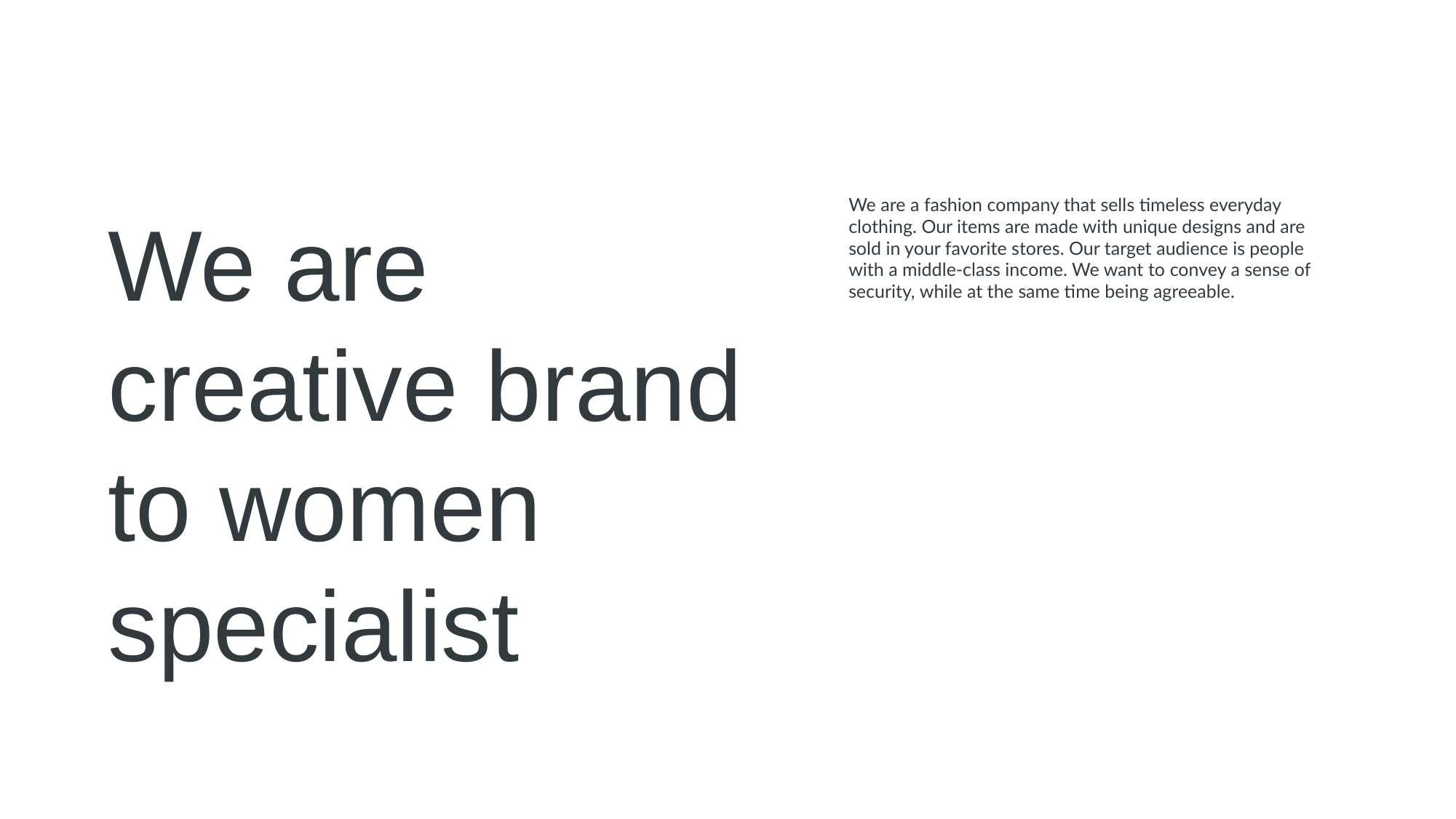

We are a fashion company that sells timeless everyday clothing. Our items are made with unique designs and are sold in your favorite stores. Our target audience is people with a middle-class income. We want to convey a sense of security, while at the same time being agreeable.
We are
creative brand
to women
specialist